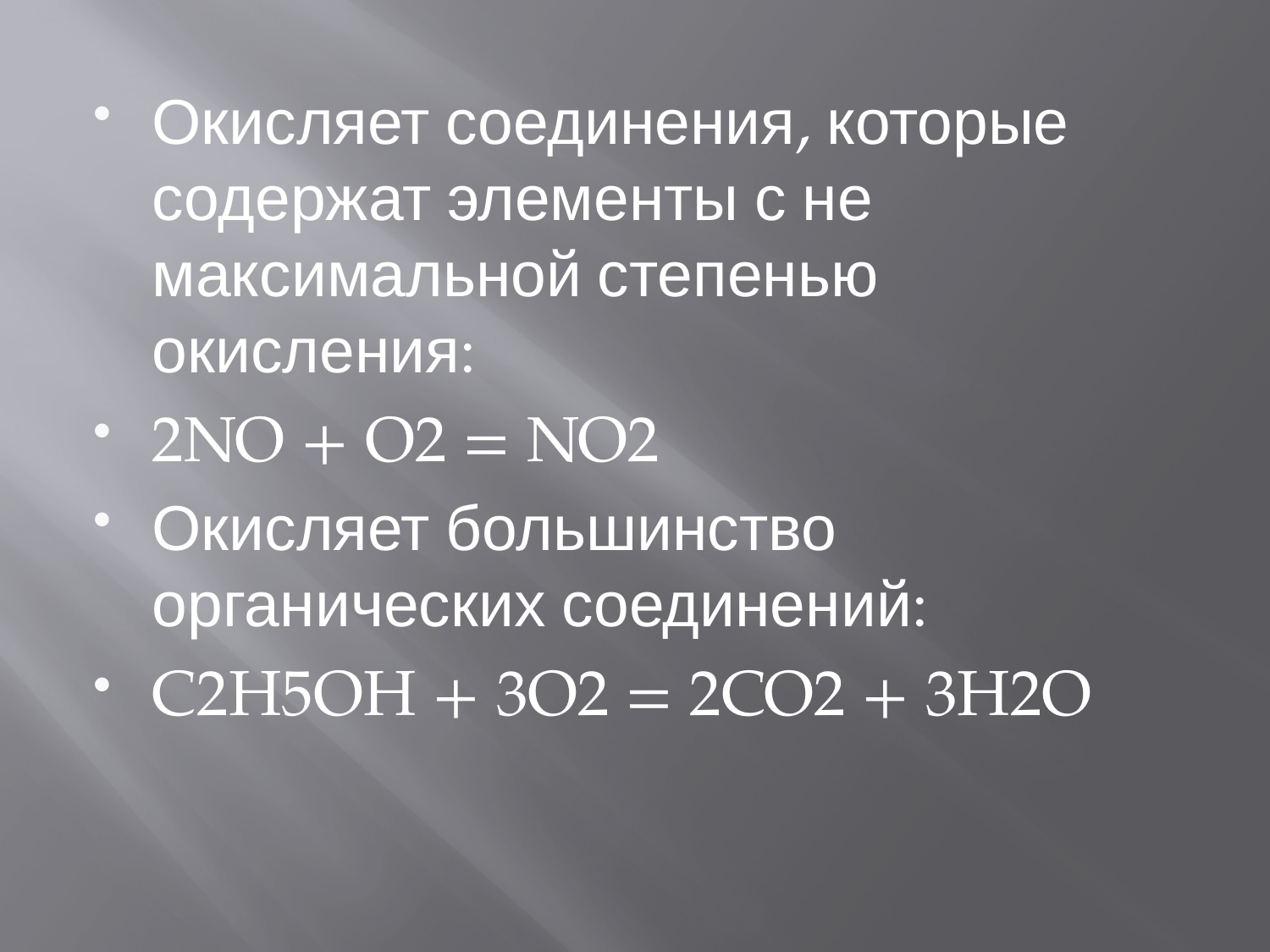

Окисляет соединения, которые содержат элементы с не максимальной степенью окисления:
2NO + O2 = NO2
Окисляет большинство органических соединений:
C2H5OH + 3O2 = 2CO2 + 3H2O